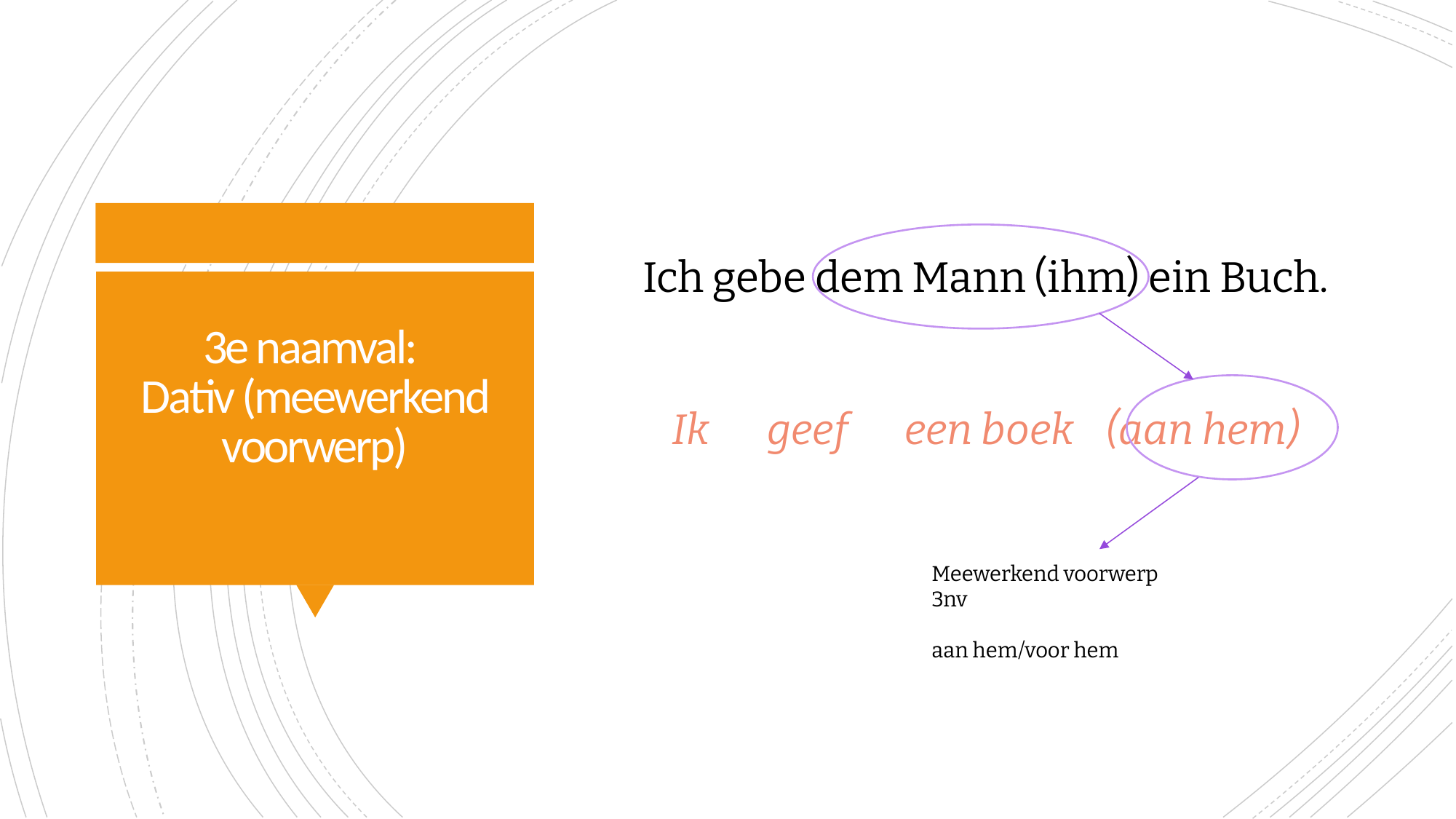

Ich gebe dem Mann (ihm) ein Buch.

Ik       geef       een boek    (aan hem)

# 3e naamval: Dativ (meewerkend voorwerp)

Meewerkend voorwerp
3nv

aan hem/voor hem